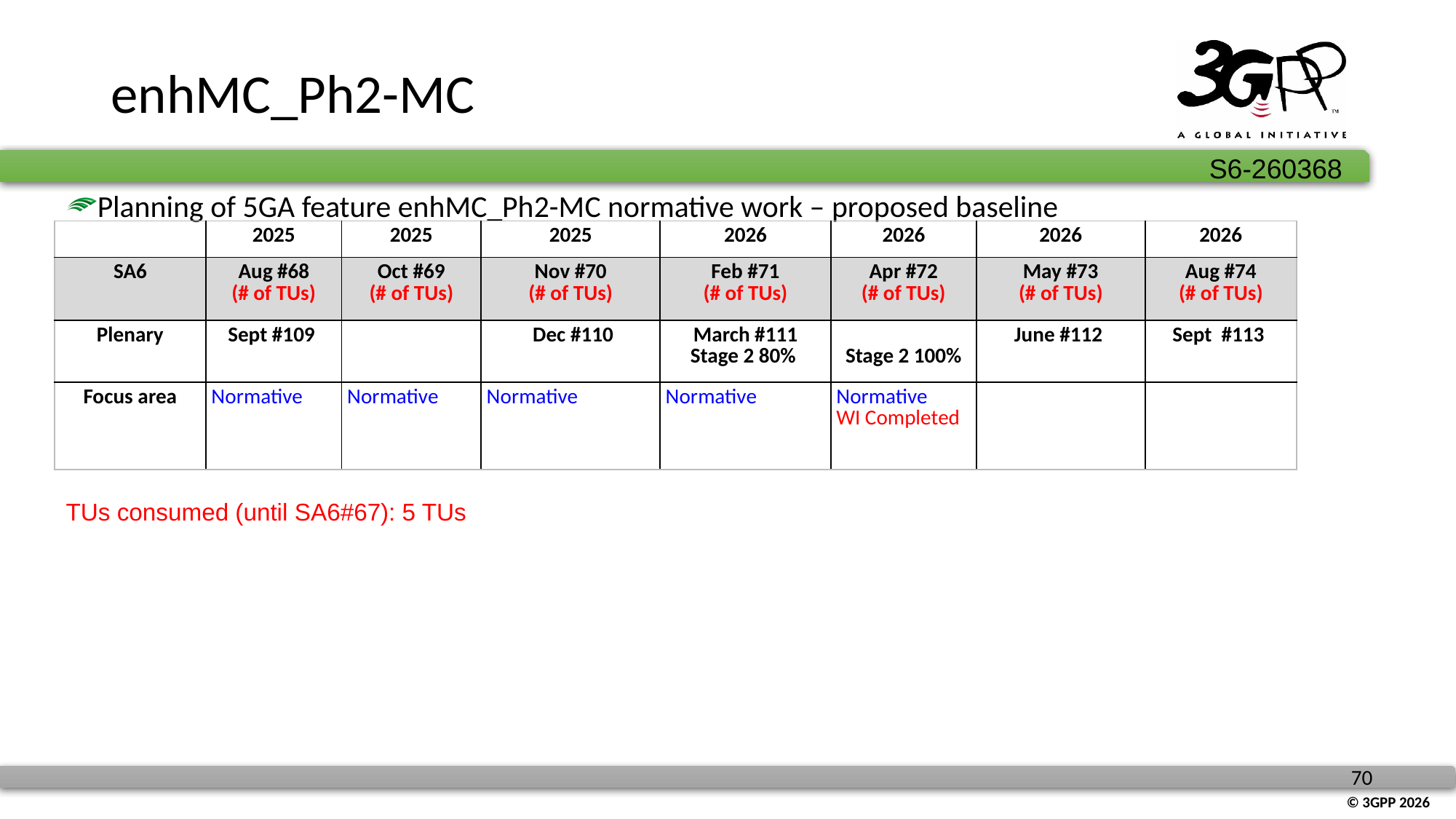

enhMC_Ph2-MC
#
Planning of 5GA feature enhMC_Ph2-MC normative work – proposed baseline
|  | 2025 | 2025 | 2025 | 2026 | 2026 | 2026 | 2026 |
| --- | --- | --- | --- | --- | --- | --- | --- |
| SA6 | Aug #68 (# of TUs) | Oct #69 (# of TUs) | Nov #70 (# of TUs) | Feb #71 (# of TUs) | Apr #72 (# of TUs) | May #73 (# of TUs) | Aug #74 (# of TUs) |
| Plenary | Sept #109 |  | Dec #110 | March #111 Stage 2 80% | Stage 2 100% | June #112 | Sept #113 |
| Focus area | Normative | Normative | Normative | Normative | Normative WI Completed |  |  |
TUs consumed (until SA6#67): 5 TUs